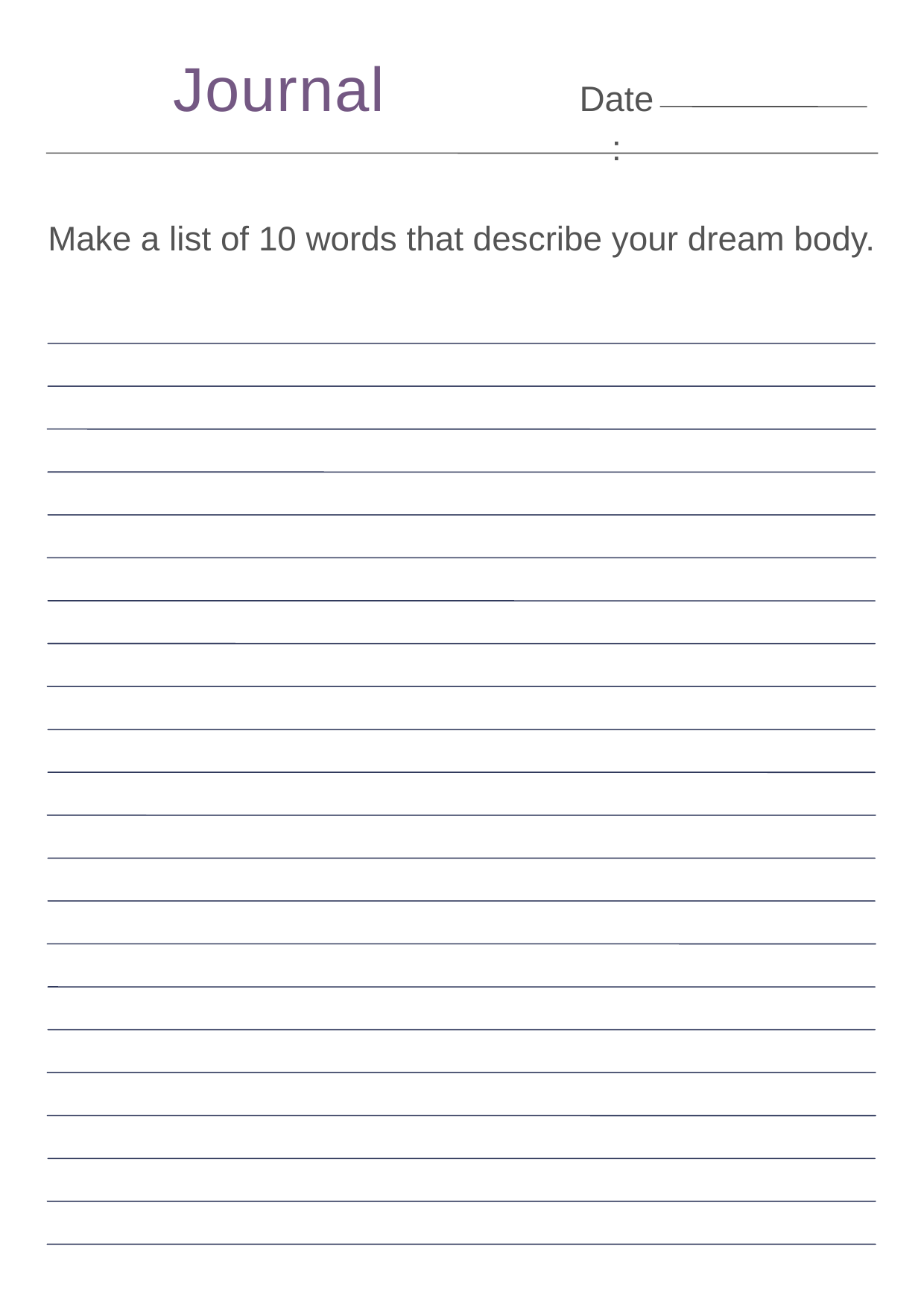

Journal
Date:

Make a list of 10 words that describe your dream body.